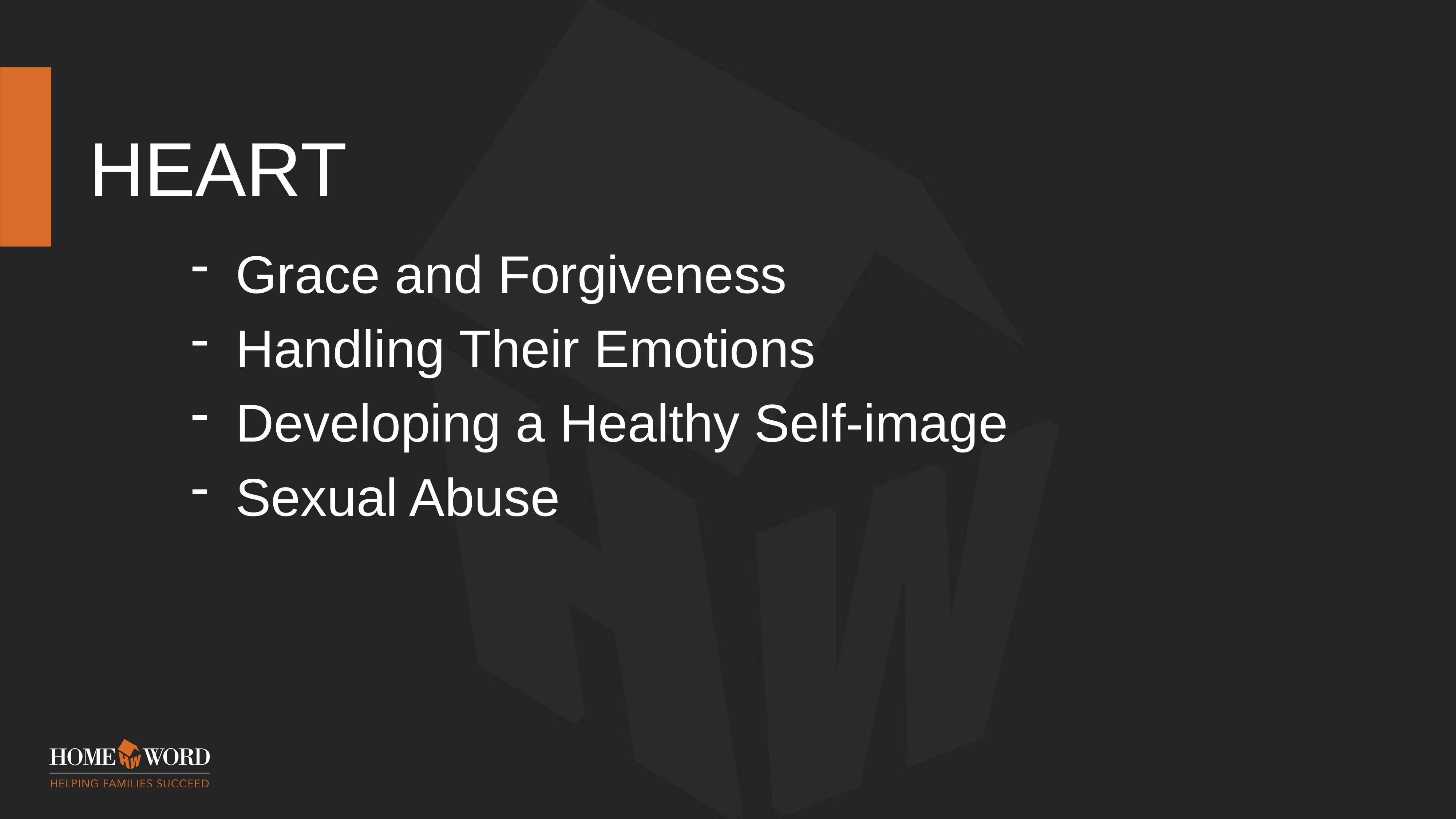

# HEART
Grace and Forgiveness
Handling Their Emotions
Developing a Healthy Self-image
Sexual Abuse